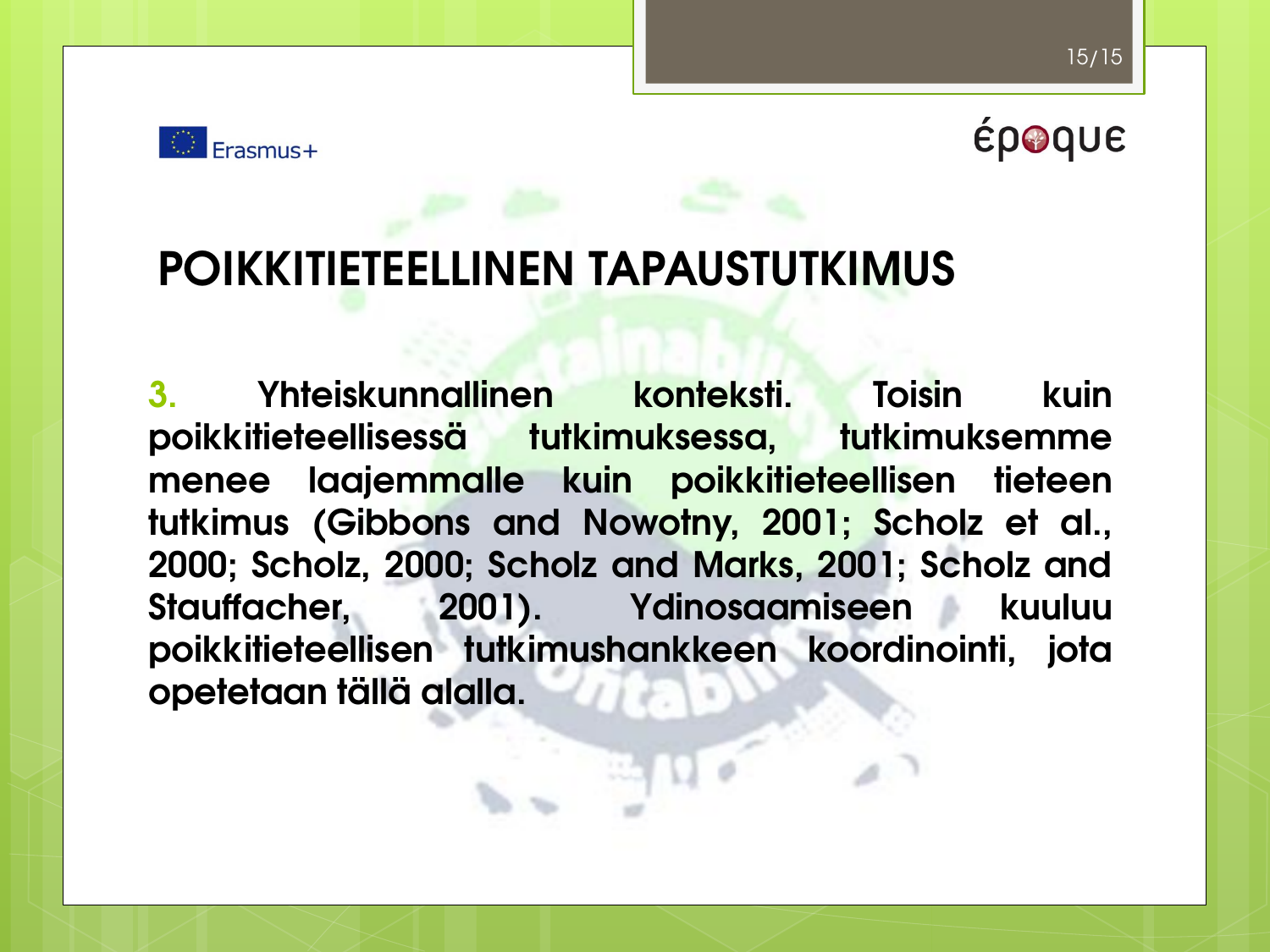

15/15
# POIKKITIETEELLINEN TAPAUSTUTKIMUS
3. Yhteiskunnallinen konteksti. Toisin kuin poikkitieteellisessä tutkimuksessa, tutkimuksemme menee laajemmalle kuin poikkitieteellisen tieteen tutkimus (Gibbons and Nowotny, 2001; Scholz et al., 2000; Scholz, 2000; Scholz and Marks, 2001; Scholz and Stauffacher, 2001). Ydinosaamiseen kuuluu poikkitieteellisen tutkimushankkeen koordinointi, jota opetetaan tällä alalla.